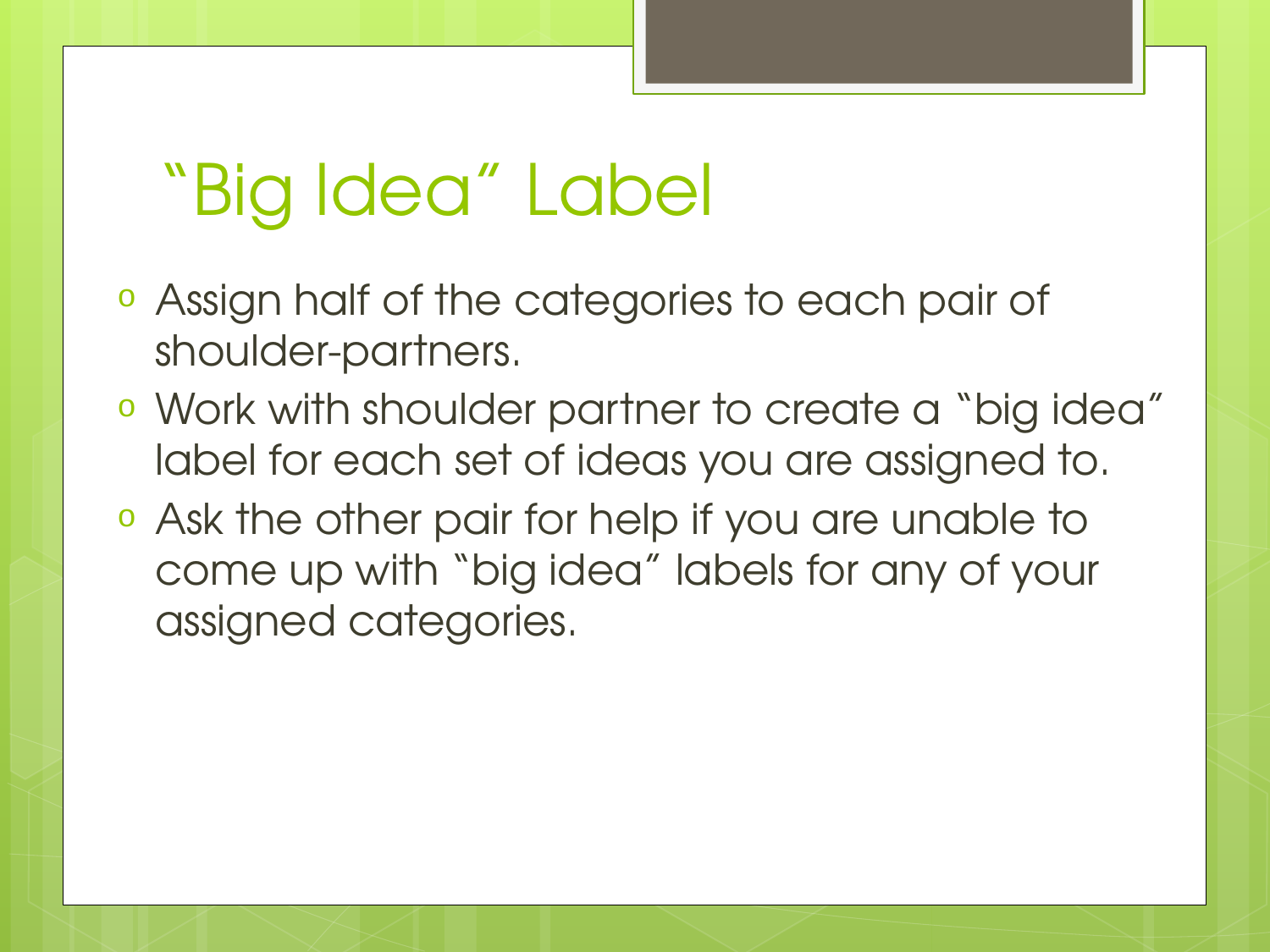

# “Big Idea” Label
Assign half of the categories to each pair of shoulder-partners.
Work with shoulder partner to create a “big idea” label for each set of ideas you are assigned to.
Ask the other pair for help if you are unable to come up with “big idea” labels for any of your assigned categories.